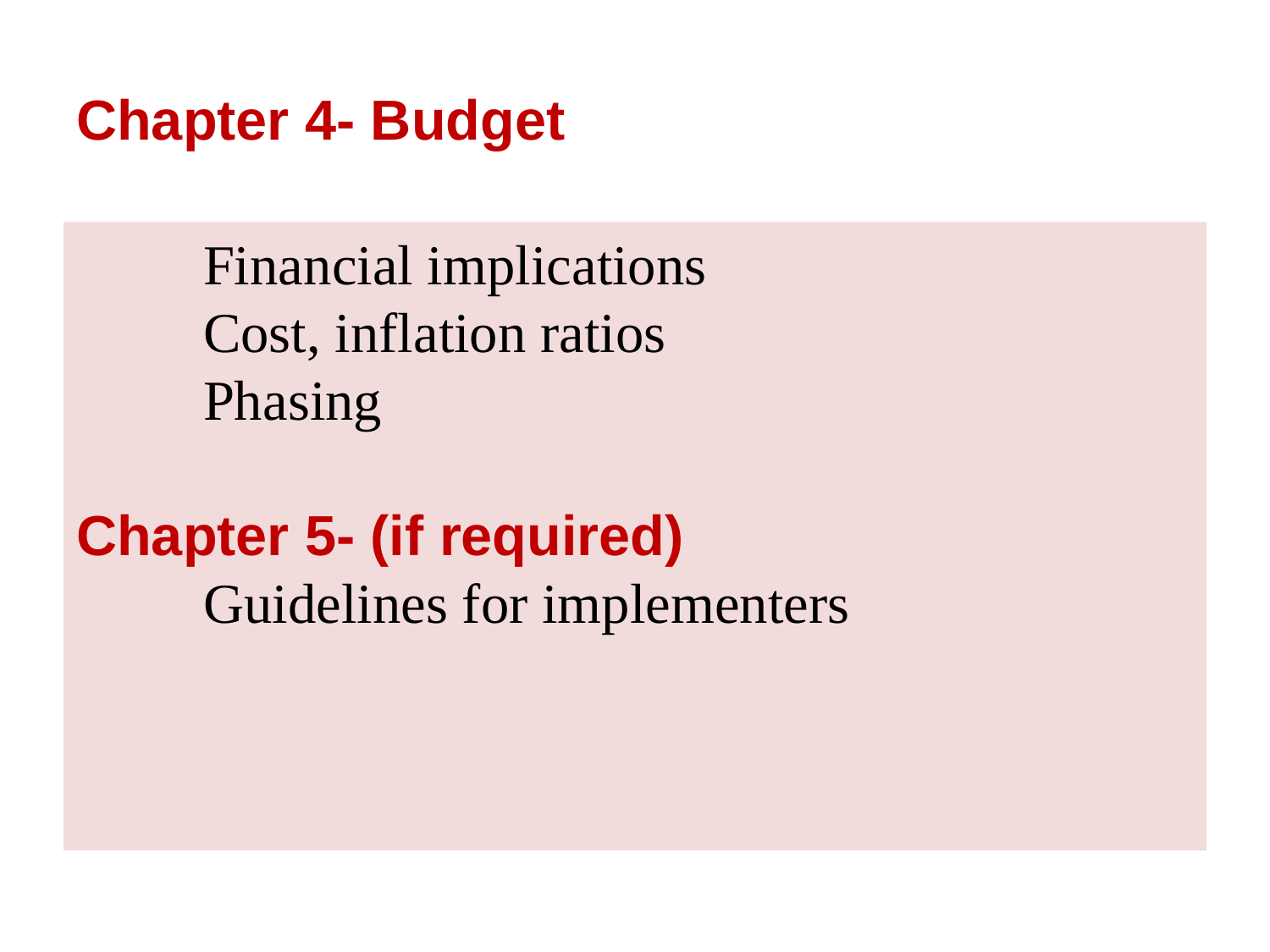

# Chapter 4- Budget
	Financial implications
	Cost, inflation ratios
	Phasing

Chapter 5- (if required)
	Guidelines for implementers